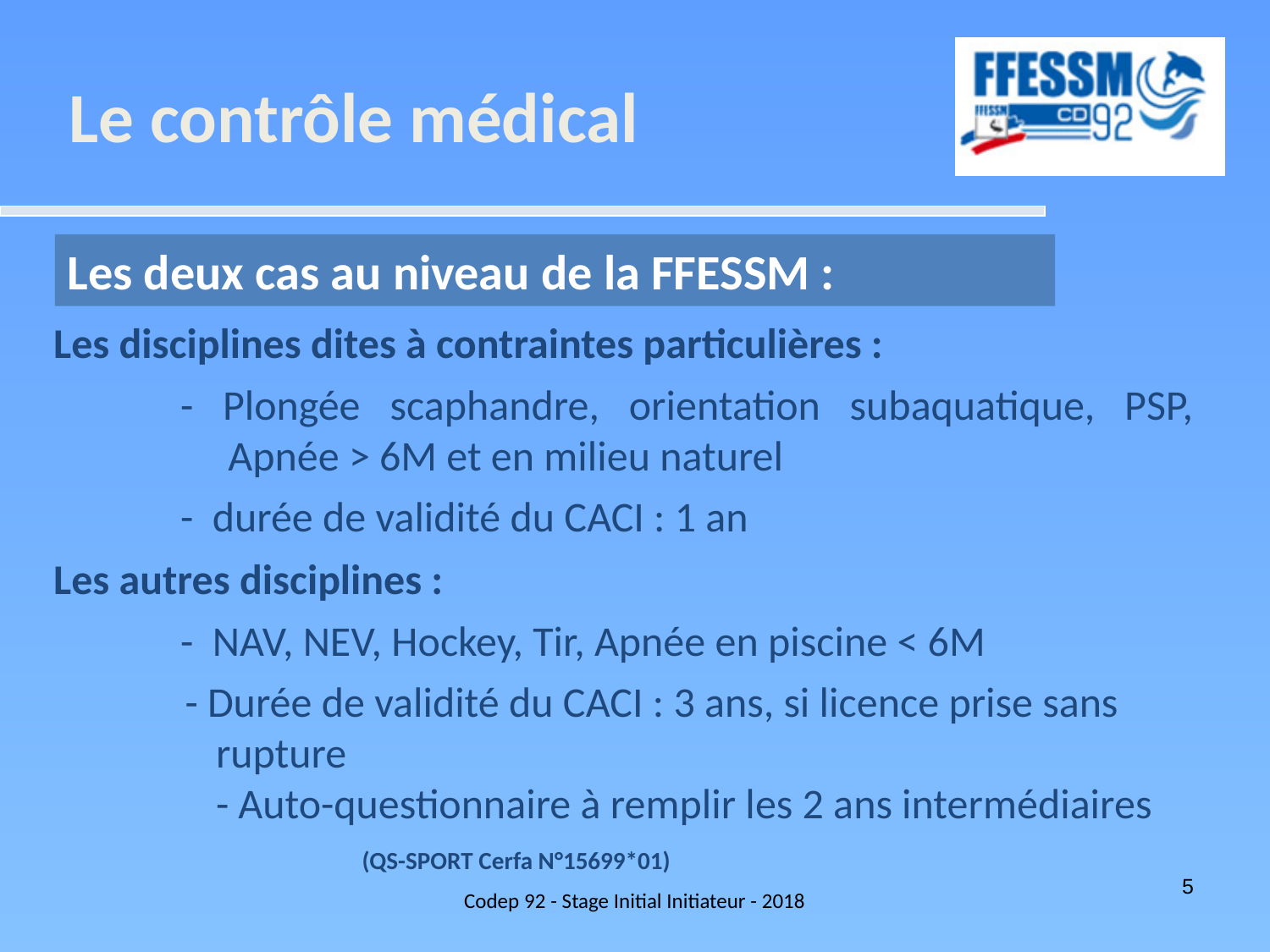

Le contrôle médical
Les deux cas au niveau de la FFESSM :
Les disciplines dites à contraintes particulières :
	- Plongée scaphandre, orientation subaquatique, PSP, 	     Apnée > 6M et en milieu naturel
	-  durée de validité du CACI : 1 an
Les autres disciplines :
	-  NAV, NEV, Hockey, Tir, Apnée en piscine < 6M
  - Durée de validité du CACI : 3 ans, si licence prise sans    	 rupture
	- Auto-questionnaire à remplir les 2 ans intermédiaires	  	  (QS-SPORT Cerfa N°15699*01)
Codep 92 - Stage Initial Initiateur - 2018
5